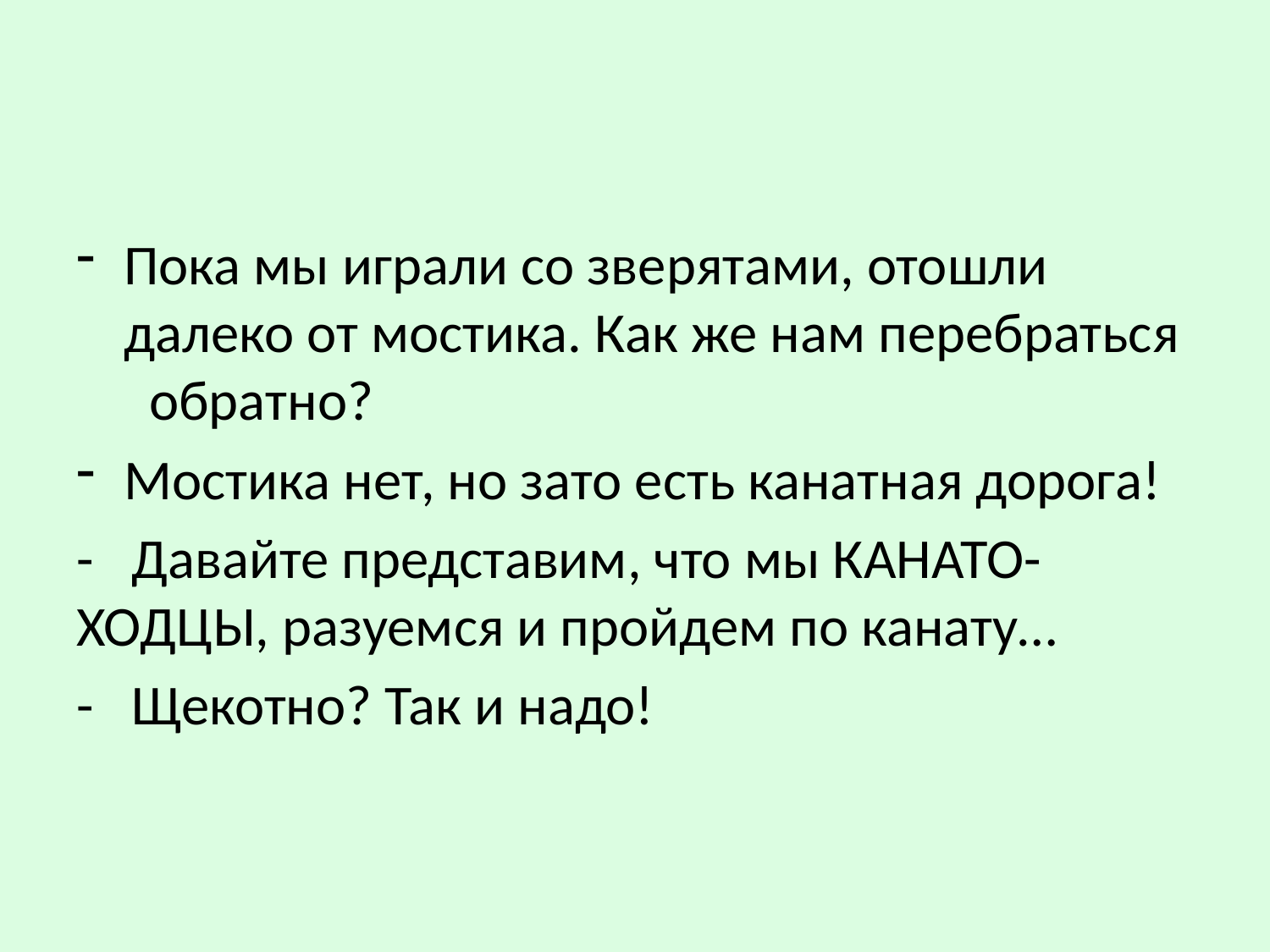

#
Пока мы играли со зверятами, отошли   далеко от мостика. Как же нам перебраться    обратно?
Мостика нет, но зато есть канатная дорога!
-   Давайте представим, что мы КАНАТО-    ХОДЦЫ, разуемся и пройдем по канату…
-   Щекотно? Так и надо!